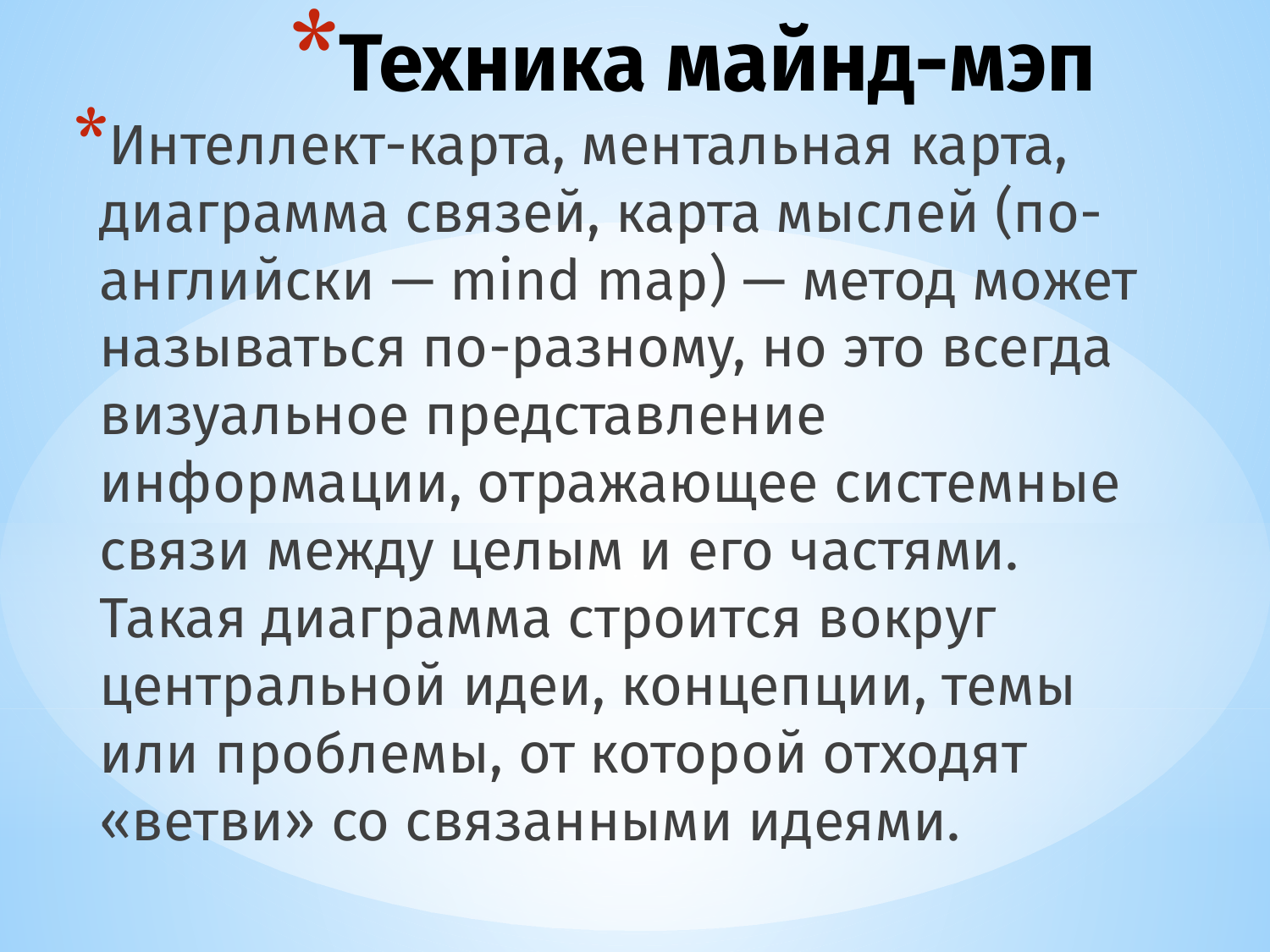

# Техника майнд-мэп
Интеллект-карта, ментальная карта, диаграмма связей, карта мыслей (по-английски — mind map) — метод может называться по-разному, но это всегда визуальное представление информации, отражающее системные связи между целым и его частями. Такая диаграмма строится вокруг центральной идеи, концепции, темы или проблемы, от которой отходят «ветви» со связанными идеями.